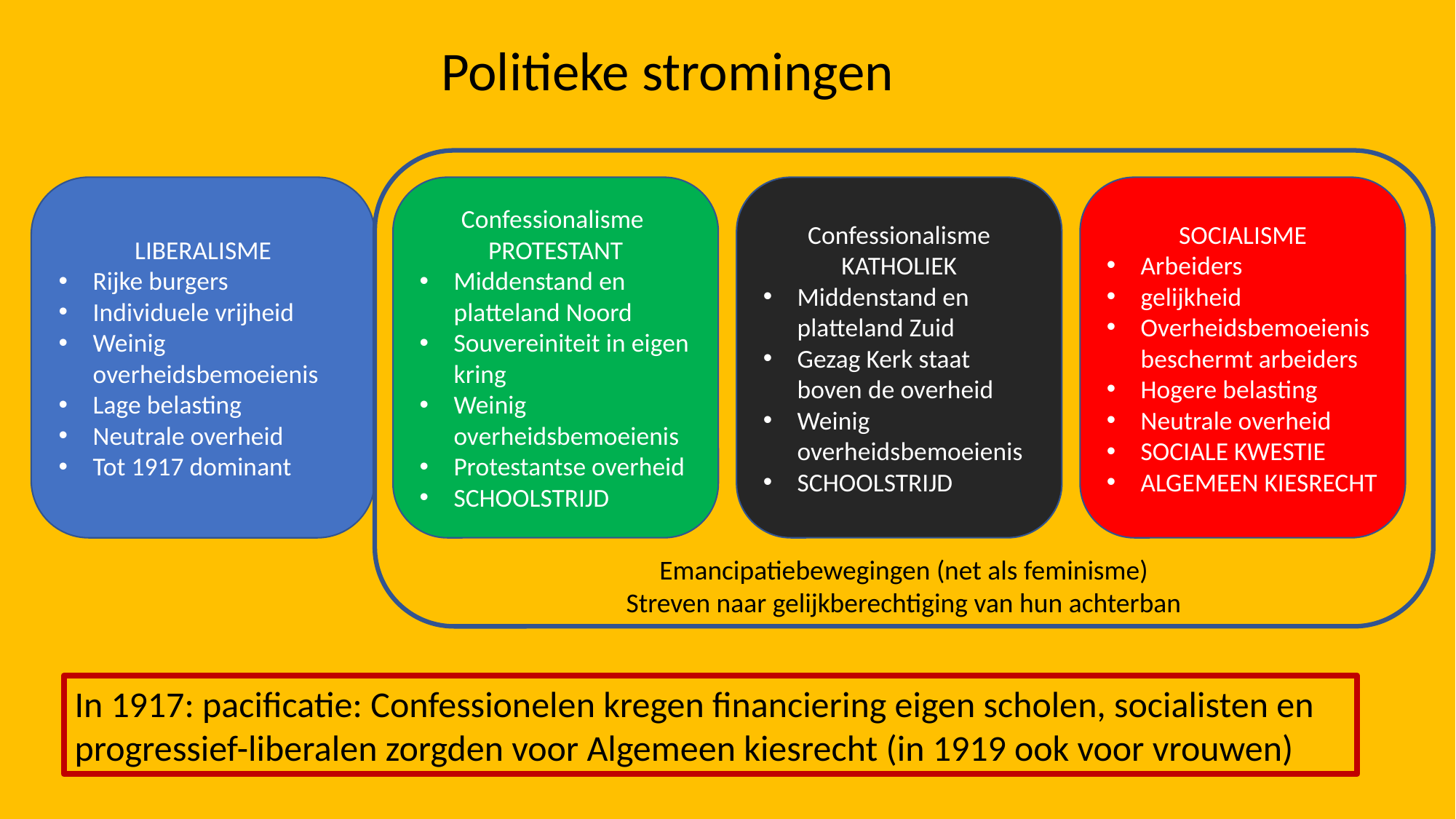

Politieke stromingen

Emancipatiebewegingen (net als feminisme)
Streven naar gelijkberechtiging van hun achterban
LIBERALISME
Rijke burgers
Individuele vrijheid
Weinig overheidsbemoeienis
Lage belasting
Neutrale overheid
Tot 1917 dominant
Confessionalisme
PROTESTANT
Middenstand en platteland Noord
Souvereiniteit in eigen kring
Weinig overheidsbemoeienis
Protestantse overheid
SCHOOLSTRIJD
Confessionalisme
KATHOLIEK
Middenstand en platteland Zuid
Gezag Kerk staat boven de overheid
Weinig overheidsbemoeienis
SCHOOLSTRIJD
SOCIALISME
Arbeiders
gelijkheid
Overheidsbemoeienis beschermt arbeiders
Hogere belasting
Neutrale overheid
SOCIALE KWESTIE
ALGEMEEN KIESRECHT
In 1917: pacificatie: Confessionelen kregen financiering eigen scholen, socialisten en progressief-liberalen zorgden voor Algemeen kiesrecht (in 1919 ook voor vrouwen)